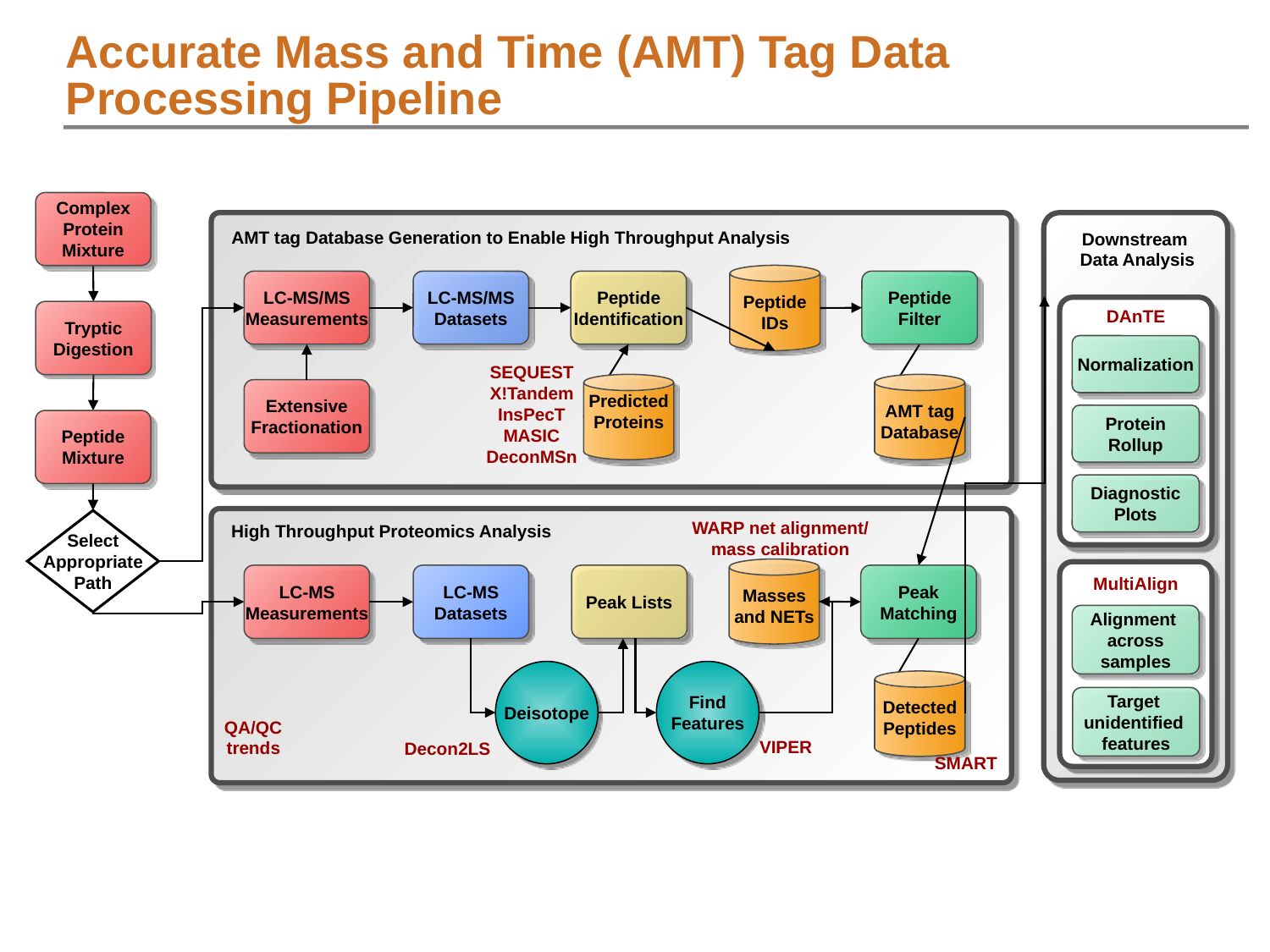

# Accurate Mass and Time (AMT) Tag Data Processing Pipeline
Complex
Protein
Mixture

AMT tag Database Generation to Enable High Throughput Analysis
Downstream
Data Analysis
Peptide
IDs
LC-MS/MS
Measurements
LC-MS/MS
Datasets
Peptide
Identification
Peptide
Filter

DAnTE
Normalization
Protein
Rollup
Diagnostic
Plots
Tryptic
Digestion
SEQUEST
X!Tandem
InsPecT
MASIC
DeconMSn
Predicted
Proteins

AMT tag
Database
Extensive
Fractionation
Peptide
Mixture

Select
Appropriate
Path
WARP net alignment/
mass calibration
High Throughput Proteomics Analysis
Masses
and NETs

MultiAlign
Alignment
across
samples
Target
unidentified
features
LC-MS
Measurements
LC-MS
Datasets
Peak Lists
Peak
Matching

Deisotope
Find
Features
Detected
Peptides
QA/QC
trends
VIPER
Decon2LS
SMART